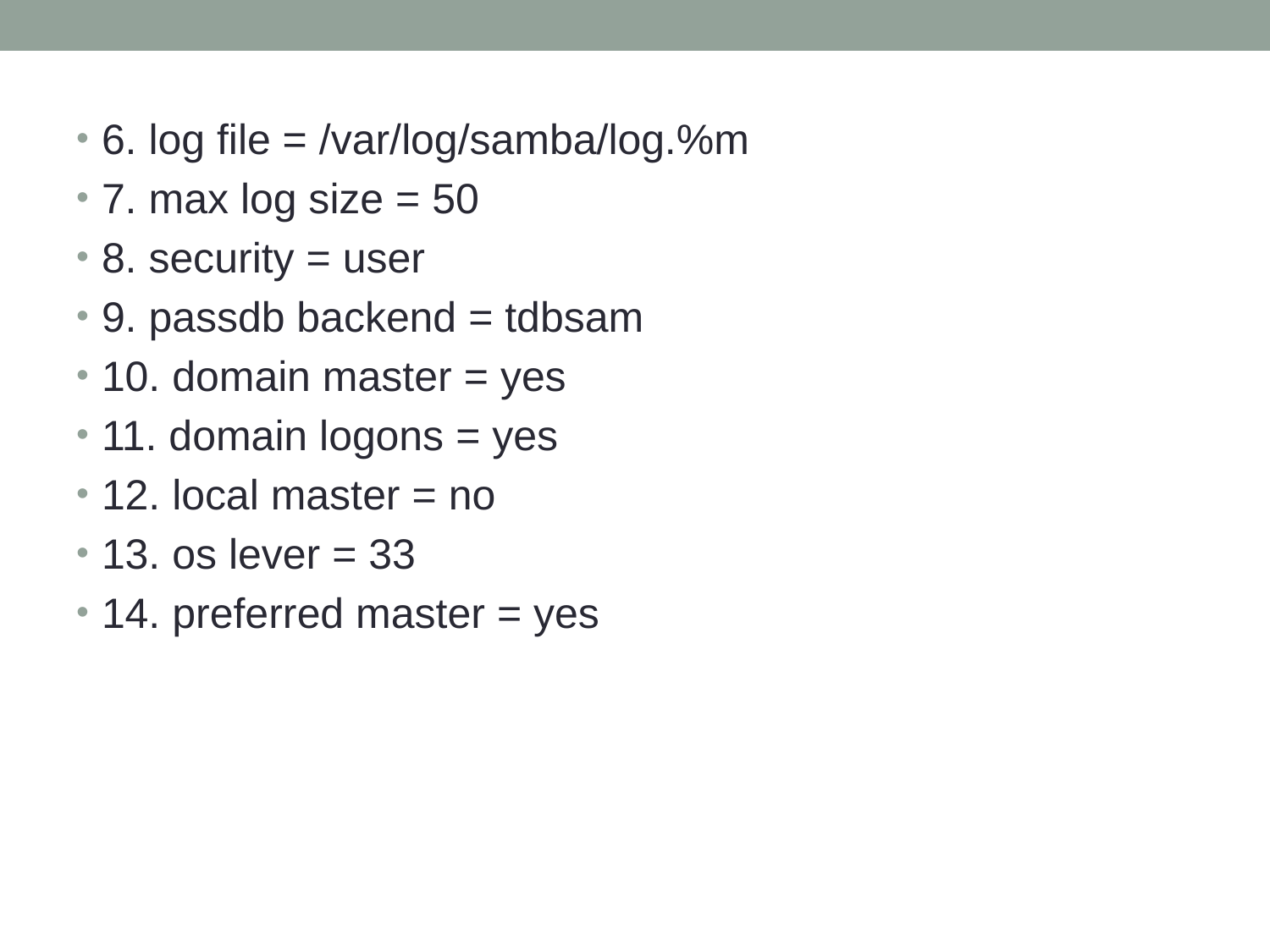

#
6. log file = /var/log/samba/log.%m
7. max log size = 50
8. security = user
9. passdb backend = tdbsam
10. domain master = yes
11. domain logons = yes
12. local master = no
13. os lever = 33
14. preferred master = yes